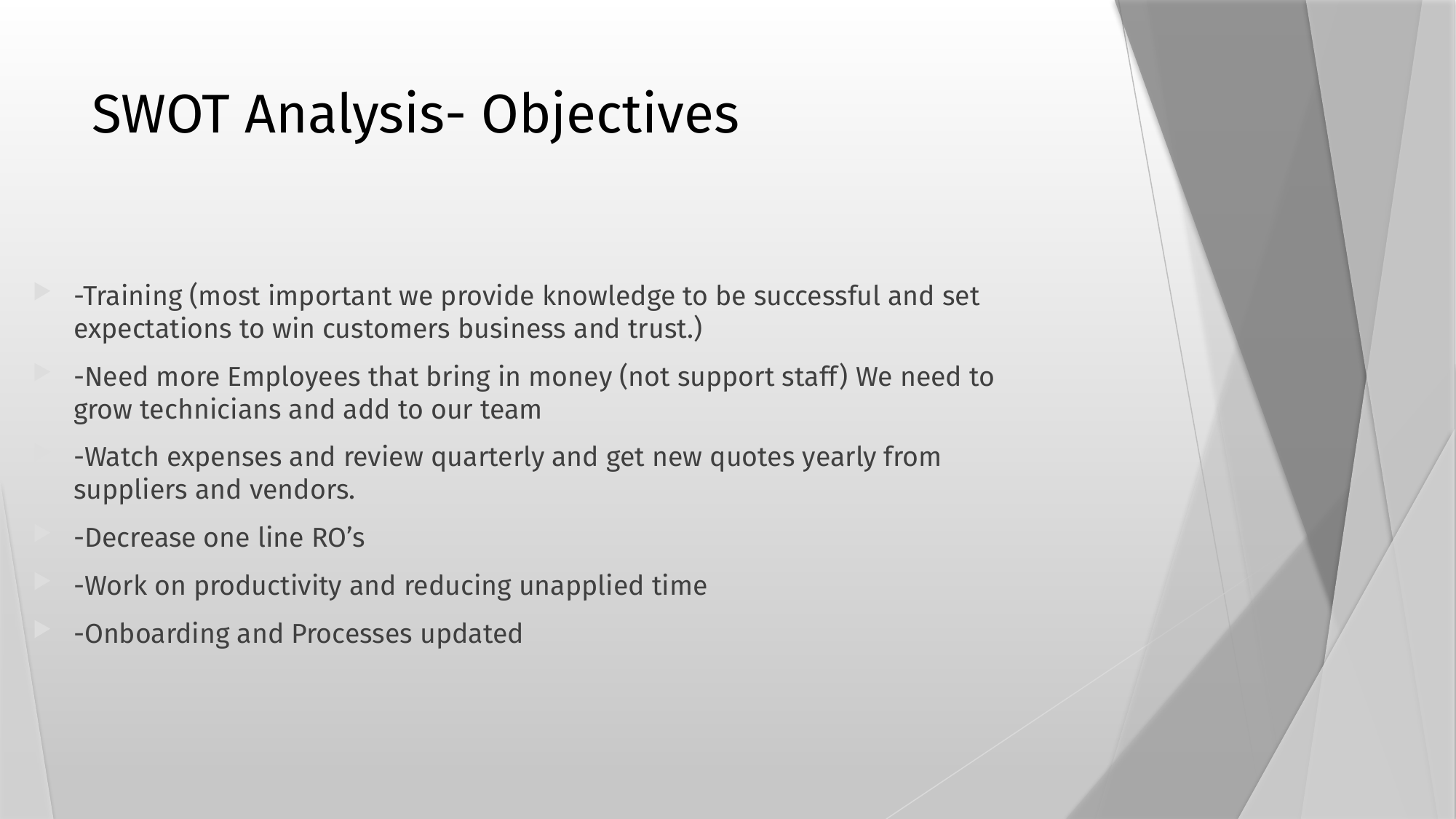

# SWOT Analysis- Objectives
-Training (most important we provide knowledge to be successful and set expectations to win customers business and trust.)
-Need more Employees that bring in money (not support staff) We need to grow technicians and add to our team
-Watch expenses and review quarterly and get new quotes yearly from suppliers and vendors.
-Decrease one line RO’s
-Work on productivity and reducing unapplied time
-Onboarding and Processes updated